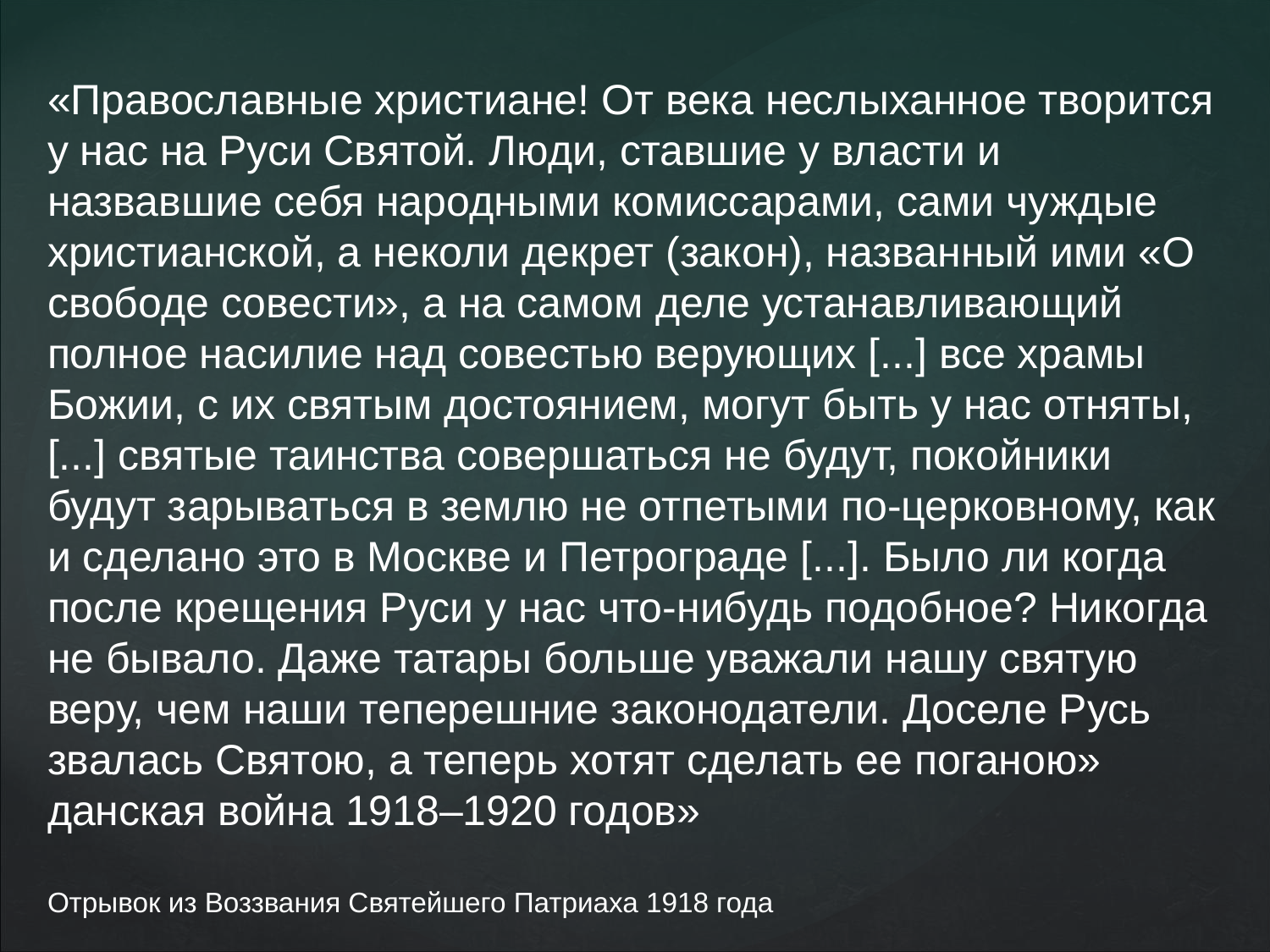

«Православные христиане! От века неслыханное творится у нас на Руси Святой. Люди, ставшие у власти и назвавшие себя народными комиссарами, сами чуждые христианской, а неколи декрет (закон), названный ими «О свободе совести», а на самом деле устанавливающий полное насилие над совестью верующих [...] все храмы Божии, с их святым достоянием, могут быть у нас отняты, [...] святые таинства совершаться не будут, покойники будут зарываться в землю не отпетыми по-церковному, как и сделано это в Москве и Петрограде [...]. Было ли когда после крещения Руси у нас что-нибудь подобное? Никогда не бывало. Даже татары больше уважали нашу святую веру, чем наши теперешние законодатели. Доселе Русь звалась Святою, а теперь хотят сделать ее поганою» данская война 1918–1920 годов»

Отрывок из Воззвания Святейшего Патриаха 1918 года